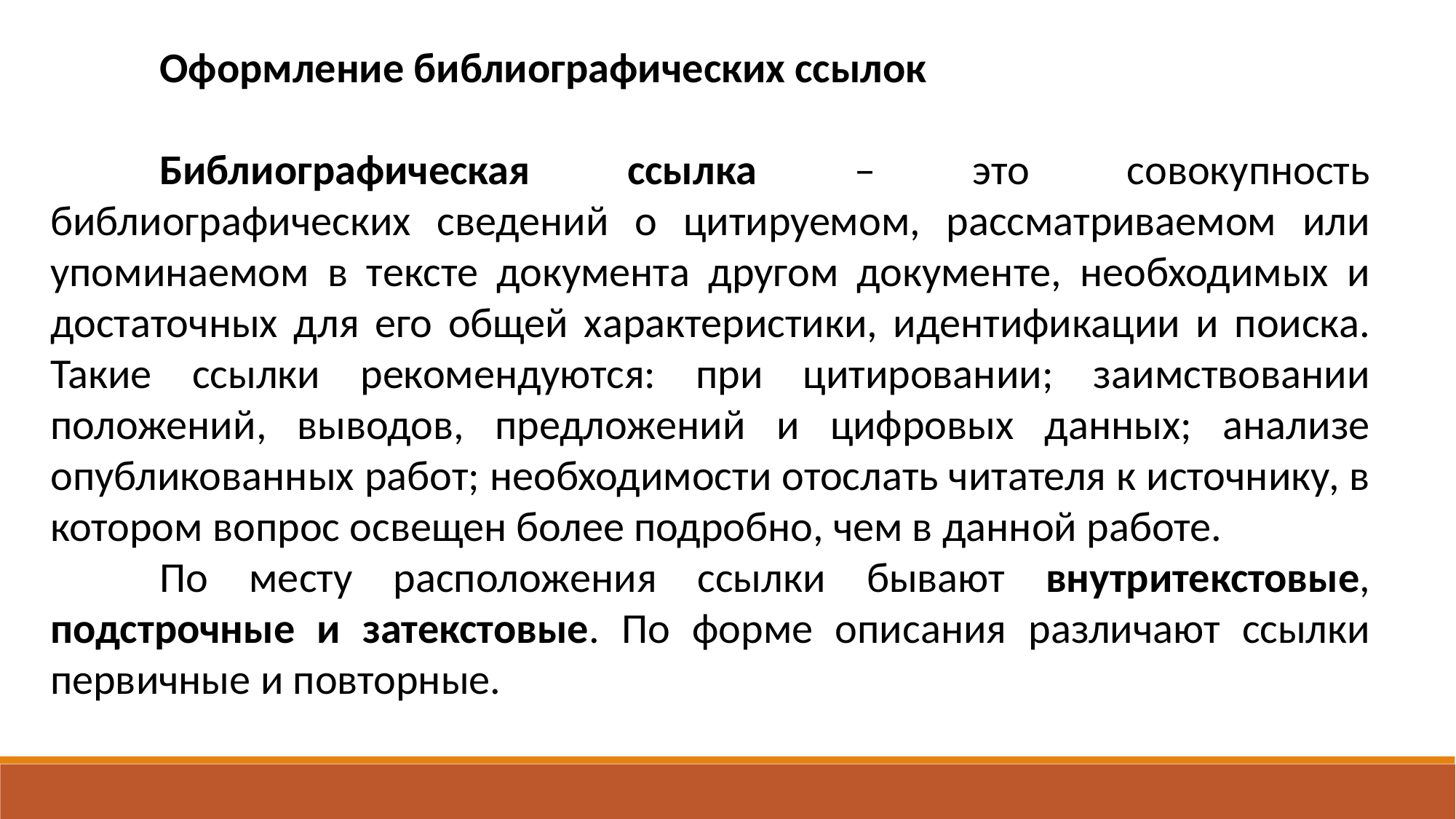

Оформление библиографических ссылок

	Библиографическая ссылка – это совокупность библиографических сведений о цитируемом, рассматриваемом или упоминаемом в тексте документа другом документе, необходимых и достаточных для его общей характеристики, идентификации и поиска. Такие ссылки рекомендуются: при цитировании; заимствовании положений, выводов, предложений и цифровых данных; анализе опубликованных работ; необходимости отослать читателя к источнику, в котором вопрос освещен более подробно, чем в данной работе.
	По месту расположения ссылки бывают внутритекстовые, подстрочные и затекстовые. По форме описания различают ссылки первичные и повторные.